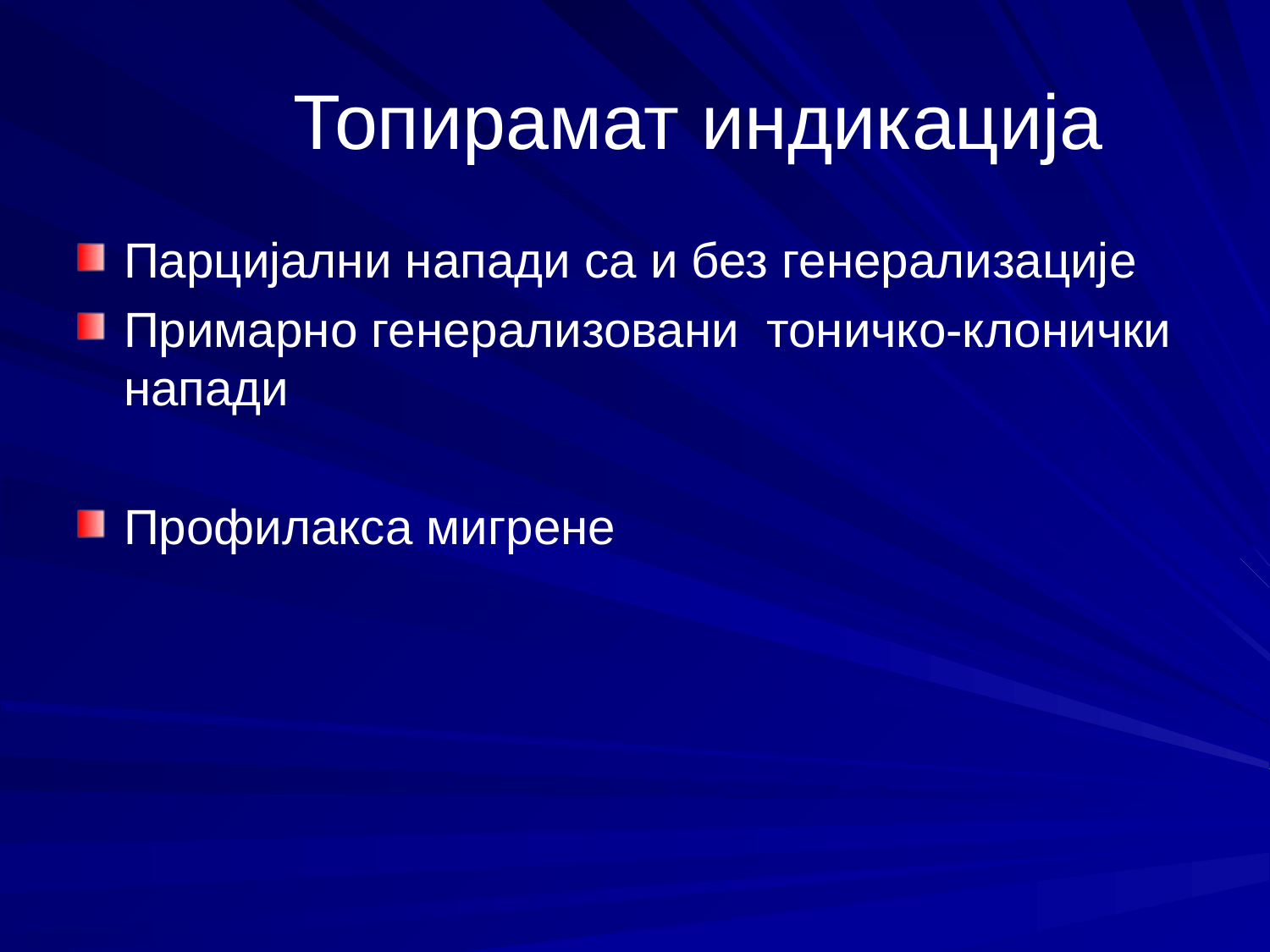

# Топирамат индикација
Парцијални напади са и без генерализације
Примарно генерализовани  тоничко-клонички  напади

Профилакса мигрене